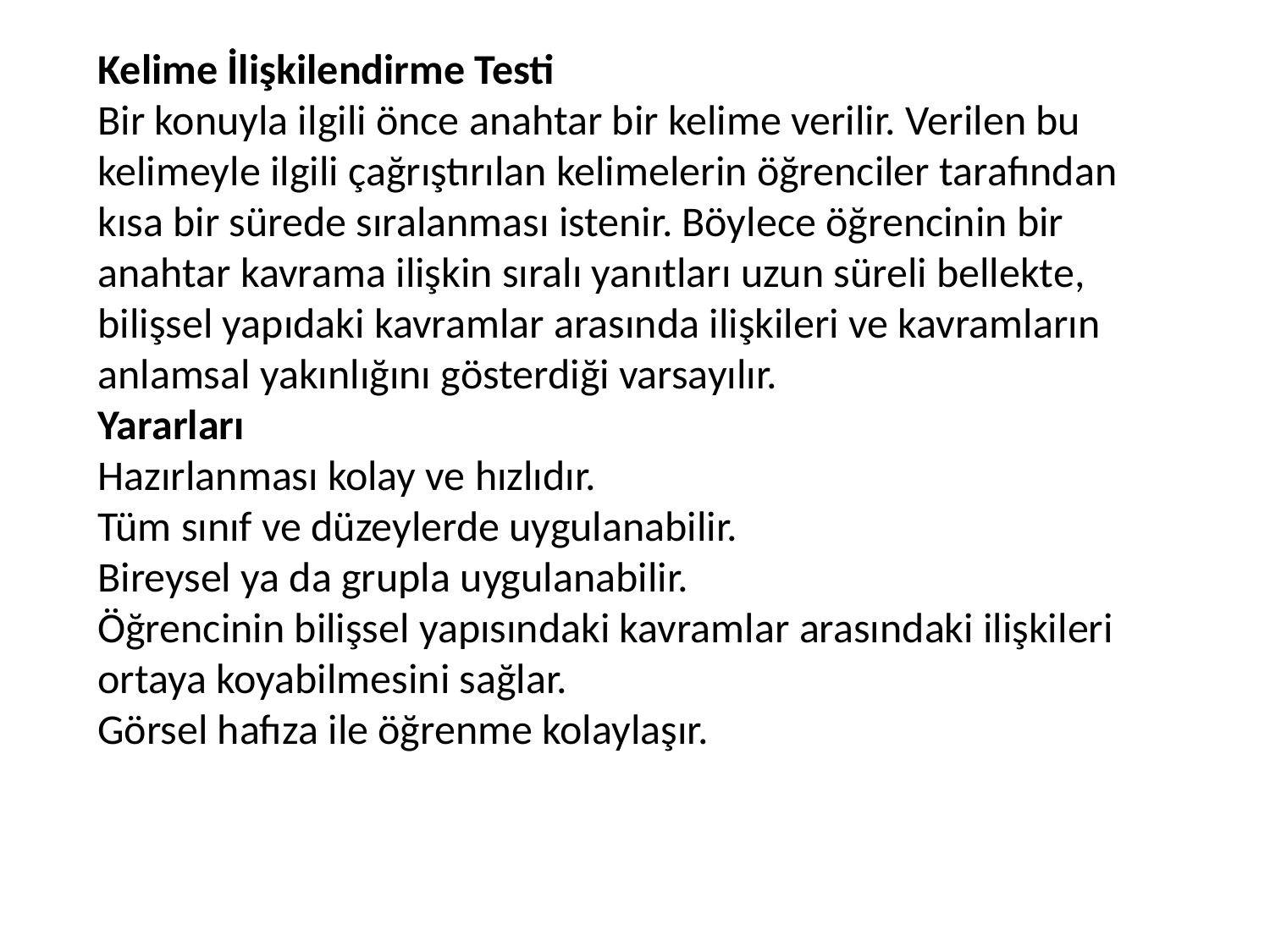

Kelime İlişkilendirme Testi
Bir konuyla ilgili önce anahtar bir kelime verilir. Verilen bu kelimeyle ilgili çağrıştırılan kelimelerin öğrenciler tarafından kısa bir sürede sıralanması istenir. Böylece öğrencinin bir anahtar kavrama ilişkin sıralı yanıtları uzun süreli bellekte, bilişsel yapıdaki kavramlar arasında ilişkileri ve kavramların anlamsal yakınlığını gösterdiği varsayılır.
Yararları
Hazırlanması kolay ve hızlıdır.
Tüm sınıf ve düzeylerde uygulanabilir.
Bireysel ya da grupla uygulanabilir.
Öğrencinin bilişsel yapısındaki kavramlar arasındaki ilişkileri ortaya koyabilmesini sağlar.
Görsel hafıza ile öğrenme kolaylaşır.